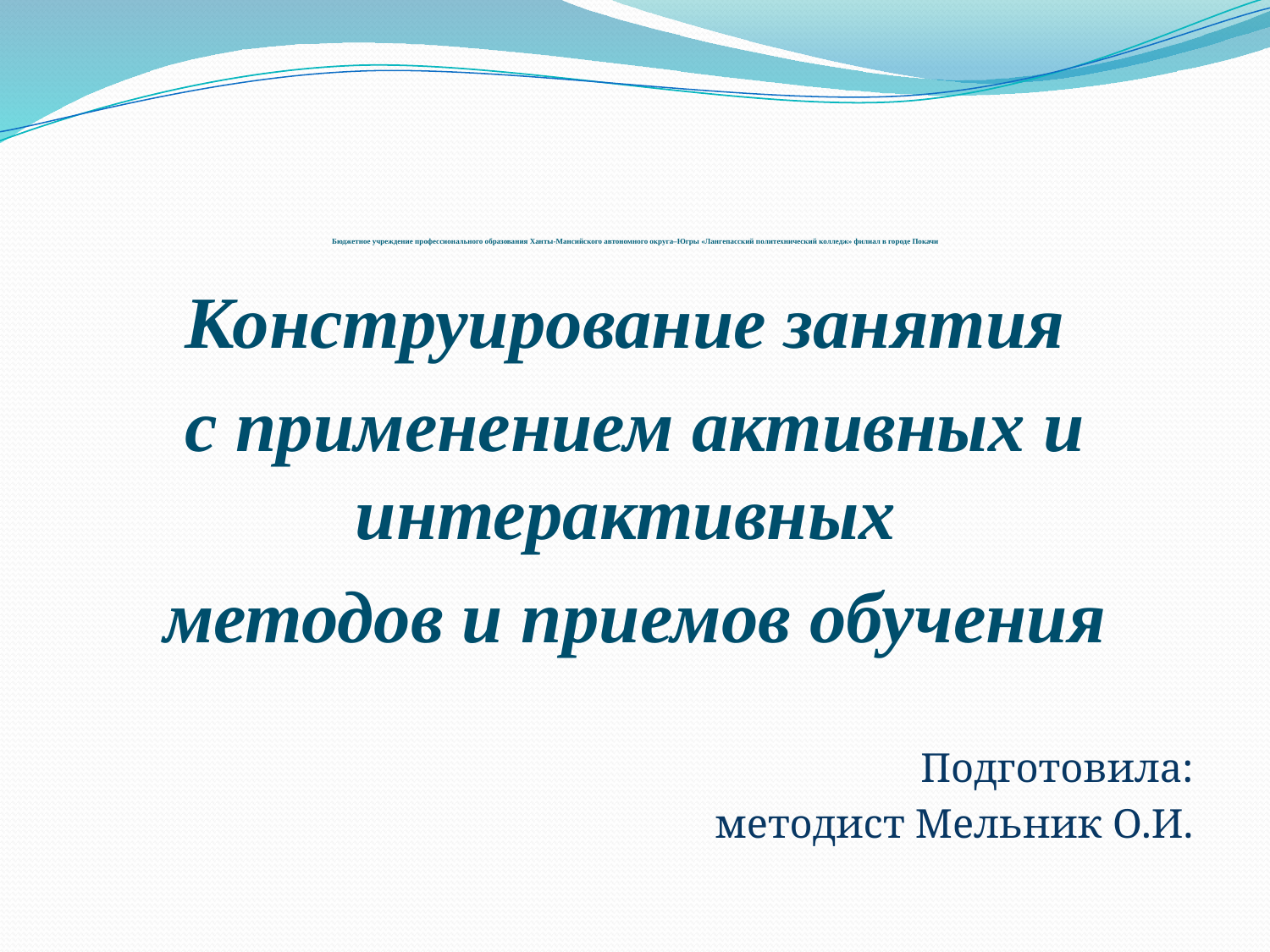

# Бюджетное учреждение профессионального образования Ханты-Мансийского автономного округа–Югры «Лангепасский политехнический колледж» филиал в городе Покачи
Конструирование занятия
с применением активных и интерактивных
методов и приемов обучения

Подготовила:
 методист Мельник О.И.